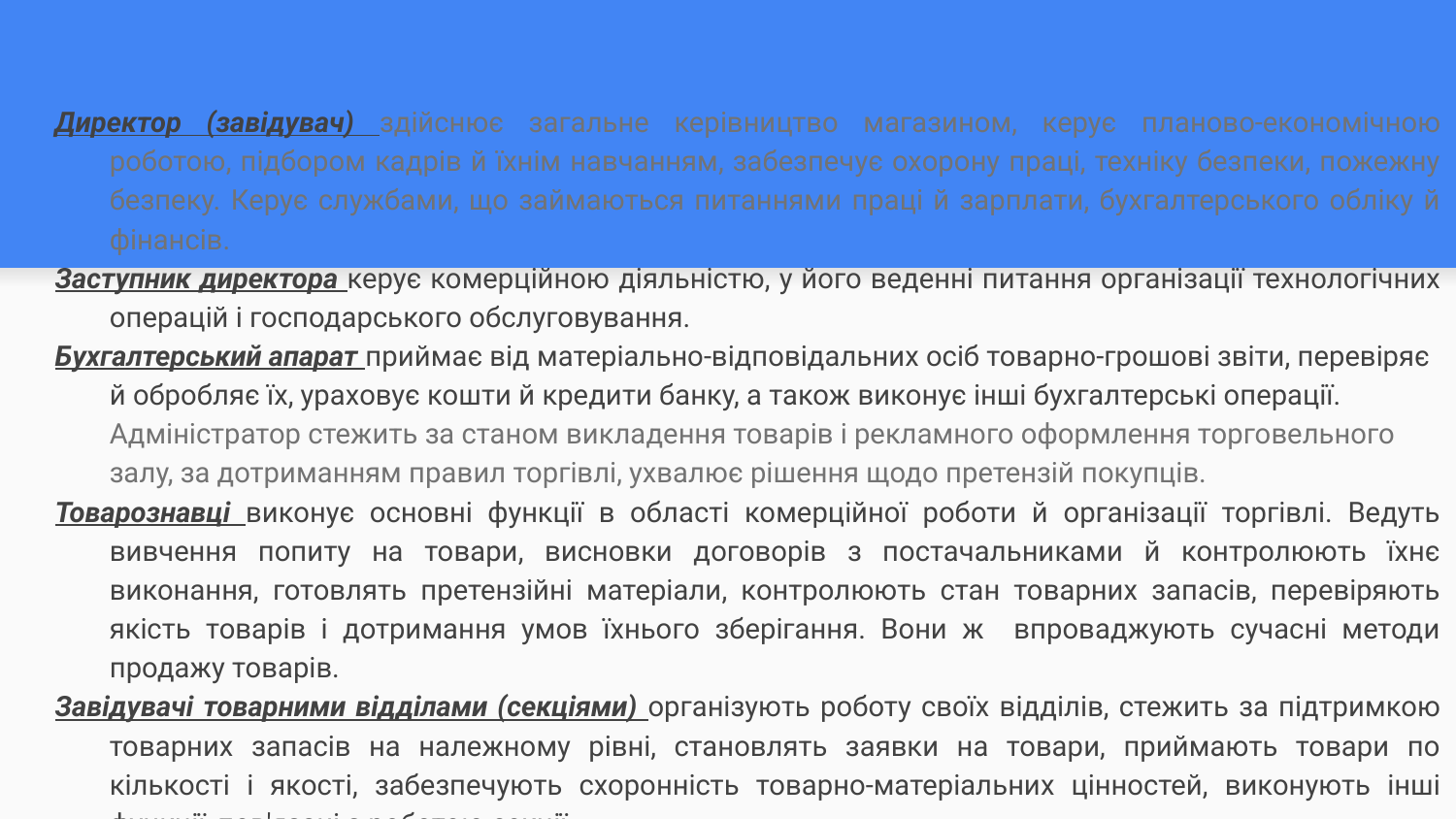

Директор (завідувач) здійснює загальне керівництво магазином, керує планово-економічною роботою, підбором кадрів й їхнім навчанням, забезпечує охорону праці, техніку безпеки, пожежну безпеку. Керує службами, що займаються питаннями праці й зарплати, бухгалтерського обліку й фінансів.
Заступник директора керує комерційною діяльністю, у його веденні питання організації технологічних операцій і господарського обслуговування.
Бухгалтерський апарат приймає від матеріально-відповідальних осіб товарно-грошові звіти, перевіряє й обробляє їх, ураховує кошти й кредити банку, а також виконує інші бухгалтерські операції. Адміністратор стежить за станом викладення товарів і рекламного оформлення торговельного залу, за дотриманням правил торгівлі, ухвалює рішення щодо претензій покупців.
Товарознавці виконує основні функції в області комерційної роботи й організації торгівлі. Ведуть вивчення попиту на товари, висновки договорів з постачальниками й контролюють їхнє виконання, готовлять претензійні матеріали, контролюють стан товарних запасів, перевіряють якість товарів і дотримання умов їхнього зберігання. Вони ж  впроваджують сучасні методи продажу товарів.
Завідувачі товарними відділами (секціями) організують роботу своїх відділів, стежить за підтримкою товарних запасів на належному рівні, становлять заявки на товари, приймають товари по кількості і якості, забезпечують схоронність товарно-матеріальних цінностей, виконують інші функції, пов'язані з роботою секції.

#